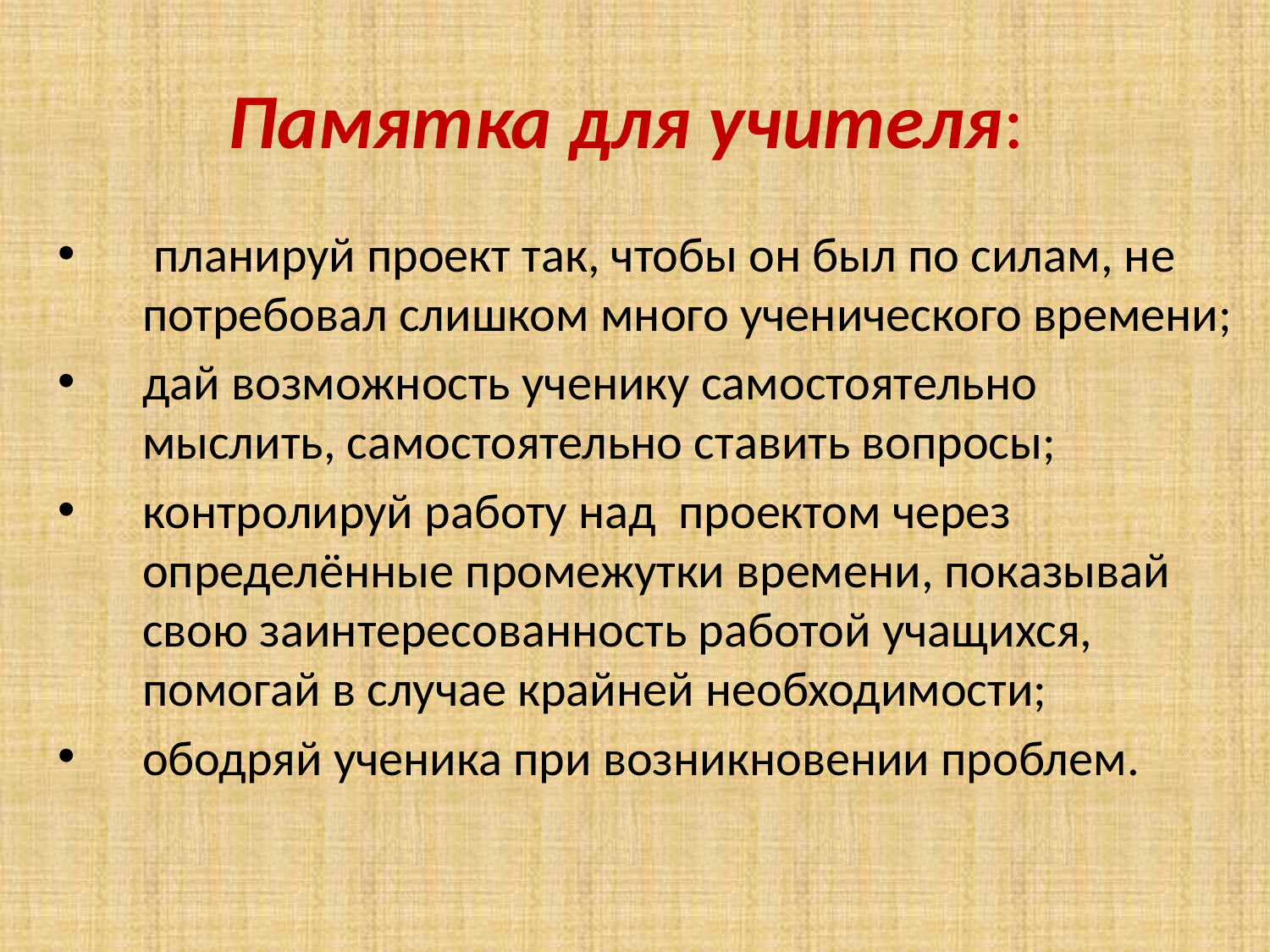

# Памятка для учителя:
 планируй проект так, чтобы он был по силам, не потребовал слишком много ученического времени;
дай возможность ученику самостоятельно мыслить, самостоятельно ставить вопросы;
контролируй работу над  проектом через определённые промежутки времени, показывай свою заинтересованность работой учащихся, помогай в случае крайней необходимости;
ободряй ученика при возникновении проблем.